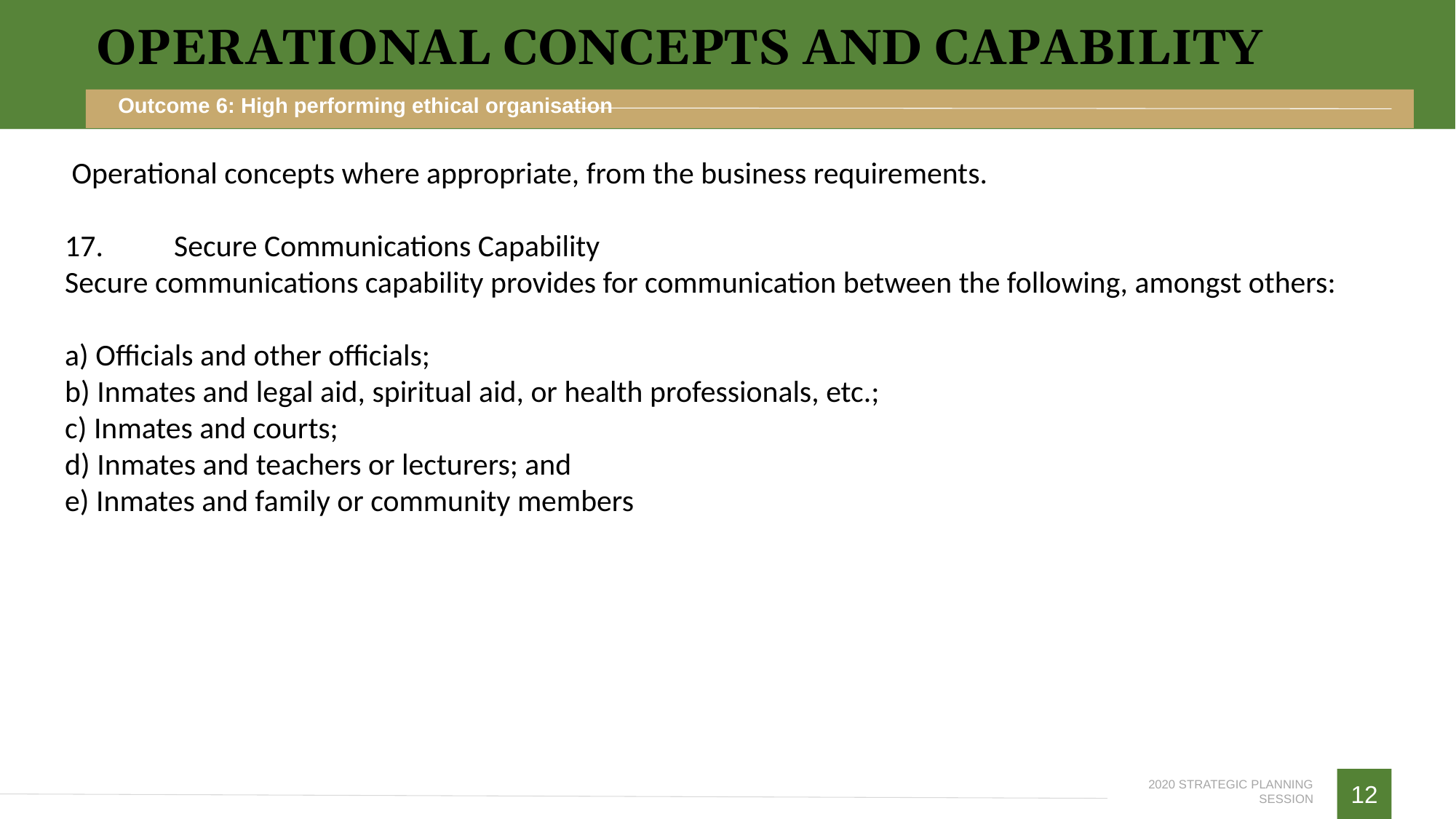

OPERATIONAL CONCEPTS AND CAPABILITY

Outcome 6: High performing ethical organisation
 Operational concepts where appropriate, from the business requirements.

17.	Secure Communications Capability
Secure communications capability provides for communication between the following, amongst others:

a) Officials and other officials;
b) Inmates and legal aid, spiritual aid, or health professionals, etc.;
c) Inmates and courts;
d) Inmates and teachers or lecturers; and
e) Inmates and family or community members